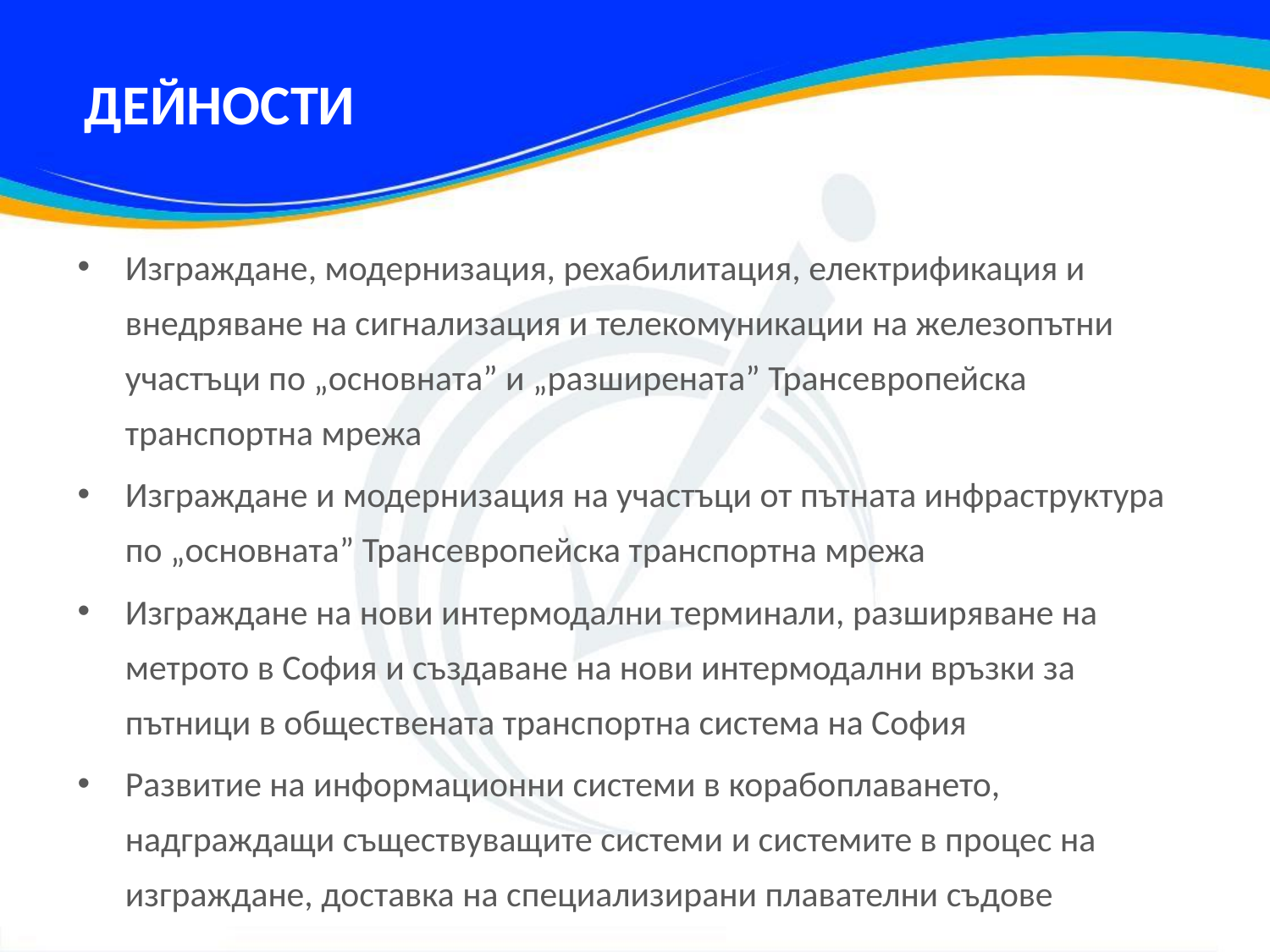

# ДЕЙНОСТИ
Изграждане, модернизация, рехабилитация, електрификация и внедряване на сигнализация и телекомуникации на железопътни участъци по „основната” и „разширената” Трансевропейска транспортна мрежа
Изграждане и модернизация на участъци от пътната инфраструктура по „основната” Трансевропейска транспортна мрежа
Изграждане на нови интермодални терминали, разширяване на метрото в София и създаване на нови интермодални връзки за пътници в обществената транспортна система на София
Развитие на информационни системи в корабоплаването, надграждащи съществуващите системи и системите в процес на изграждане, доставка на специализирани плавателни съдове